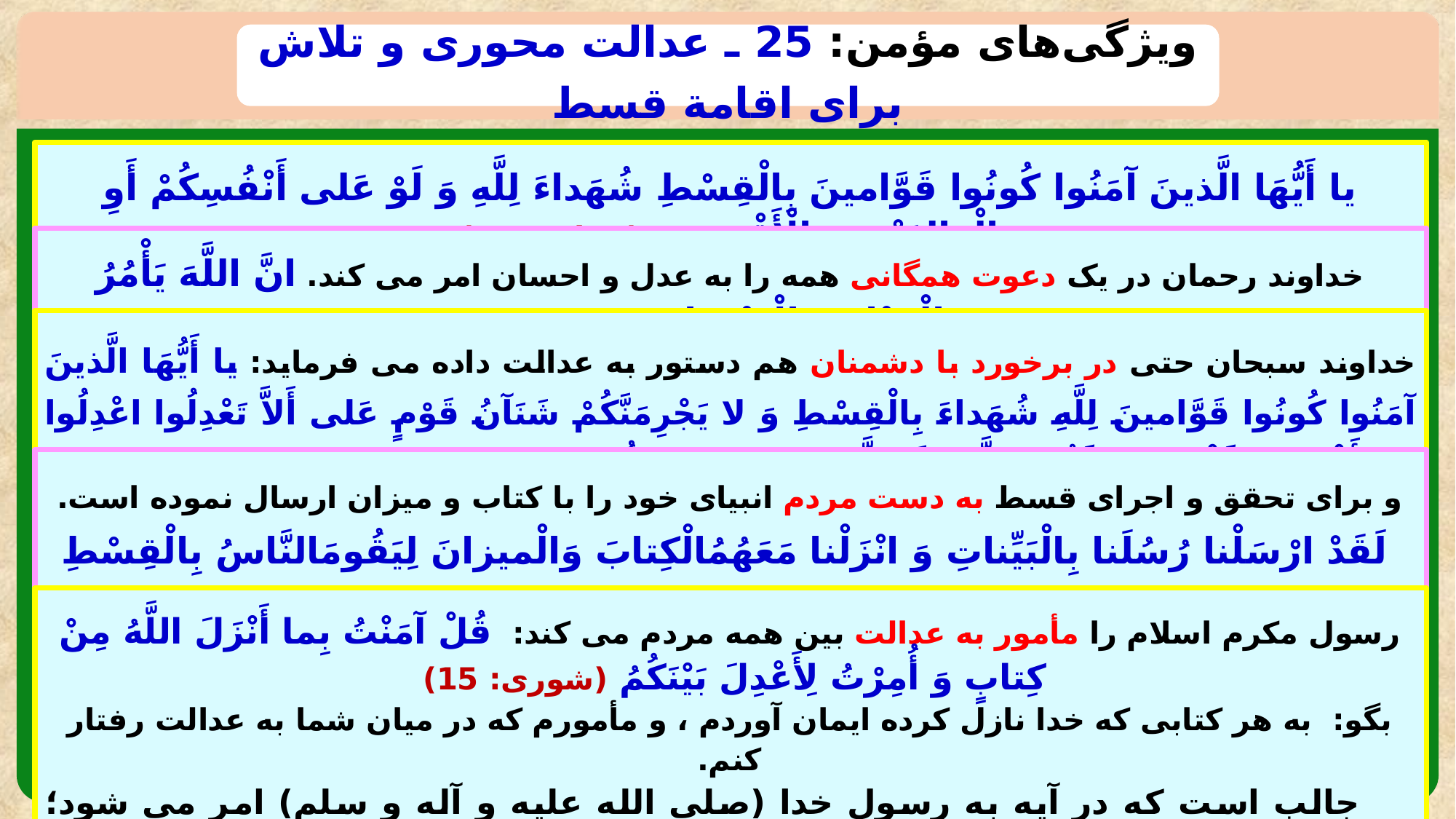

ویژگی‌های مؤمن: 25 ـ عدالت محوری و تلاش برای اقامة قسط

يا أَيُّهَا الَّذينَ آمَنُوا كُونُوا قَوَّامينَ بِالْقِسْطِ شُهَداءَ لِلَّهِ وَ لَوْ عَلى‏ أَنْفُسِكُمْ أَوِ الْوالِدَيْنِ وَ الْأَقْرَبينَ  (نساء: 135)
خداوند رحمان در یک دعوت همگانی همه را به عدل و احسان امر می کند. انَّ اللَّهَ يَأْمُرُ بِالْعَدْلِ وَ الْاحْسانِ (نحل:90)
خداوند سبحان حتی در برخورد با دشمنان هم دستور به عدالت داده می فرماید: يا أَيُّهَا الَّذينَ آمَنُوا كُونُوا قَوَّامينَ لِلَّهِ شُهَداءَ بِالْقِسْطِ وَ لا يَجْرِمَنَّكُمْ شَنَآنُ قَوْمٍ عَلى‏ أَلاَّ تَعْدِلُوا اعْدِلُوا هُوَ أَقْرَبُ لِلتَّقْوى‏ وَ اتَّقُوا اللَّهَ إِنَّ اللَّهَ خَبيرٌ بِما تَعْمَلُونَ (مائده: 8)
و برای تحقق و اجرای قسط به دست مردم انبیای خود را با کتاب و میزان ارسال نموده است.
 لَقَدْ ارْسَلْنا رُسُلَنا بِالْبَيِّناتِ وَ انْزَلْنا مَعَهُمُ‏الْكِتابَ وَالْميزانَ لِيَقُومَ‏النَّاسُ بِالْقِسْطِ (حديد:25)
رسول مکرم اسلام را مأمور به عدالت بین همه مردم می کند:  قُلْ آمَنْتُ بِما أَنْزَلَ اللَّهُ مِنْ كِتابٍ وَ أُمِرْتُ لِأَعْدِلَ‏ بَيْنَكُمُ (شوری: 15)
بگو:  به هر كتابى كه خدا نازل كرده ايمان آوردم ، و مأمورم كه در ميان شما به عدالت رفتار كنم.
    جالب است که در آیه به رسول خدا (صلی الله علیه و آله و سلم) امر می شود؛ مأمور به عدالت بودن را کنار ایمان «بما انزل الله» مطرح کند. تا روشن شود بین ایمان و عدالتخواهی چه پیوند وثیقی است.